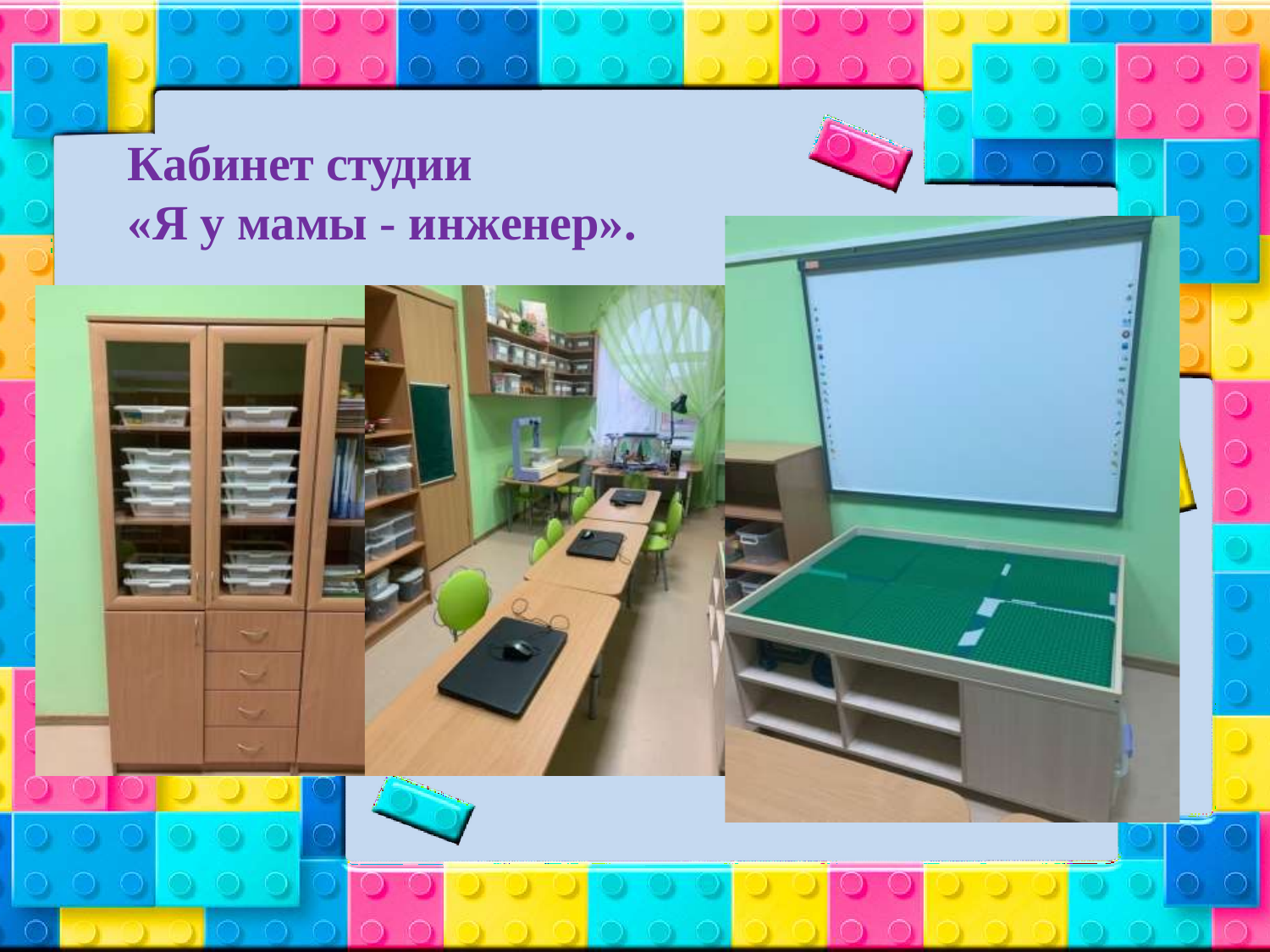

# Кабинет студии
«Я у мамы - инженер».